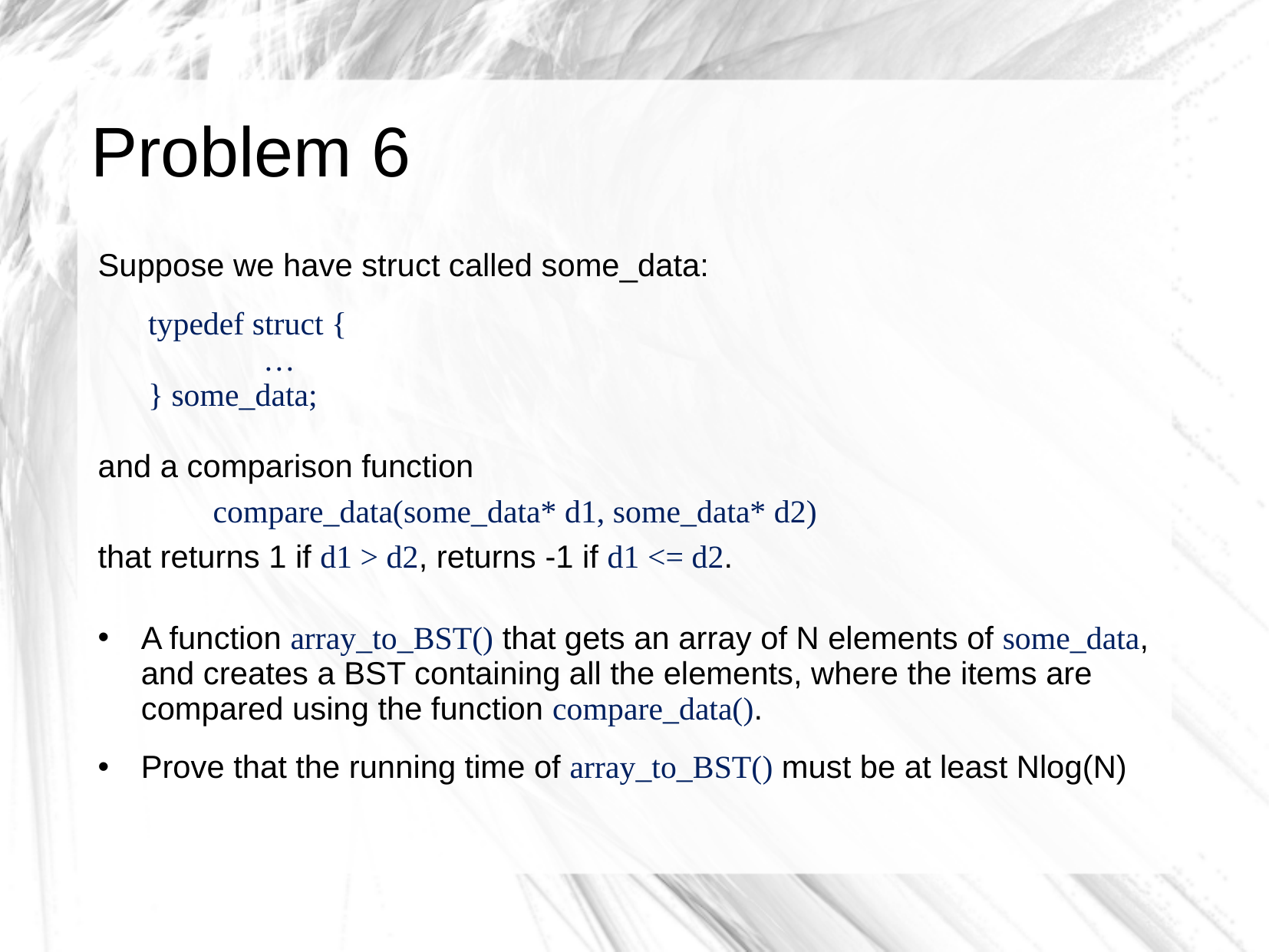

# Problem 6
Suppose we have struct called some_data:
typedef struct {
	…
} some_data;
and a comparison function
	compare_data(some_data* d1, some_data* d2)
that returns 1 if d1 > d2, returns -1 if d1 <= d2.

A function array_to_BST() that gets an array of N elements of some_data, and creates a BST containing all the elements, where the items are compared using the function compare_data().
Prove that the running time of array_to_BST() must be at least Nlog(N)